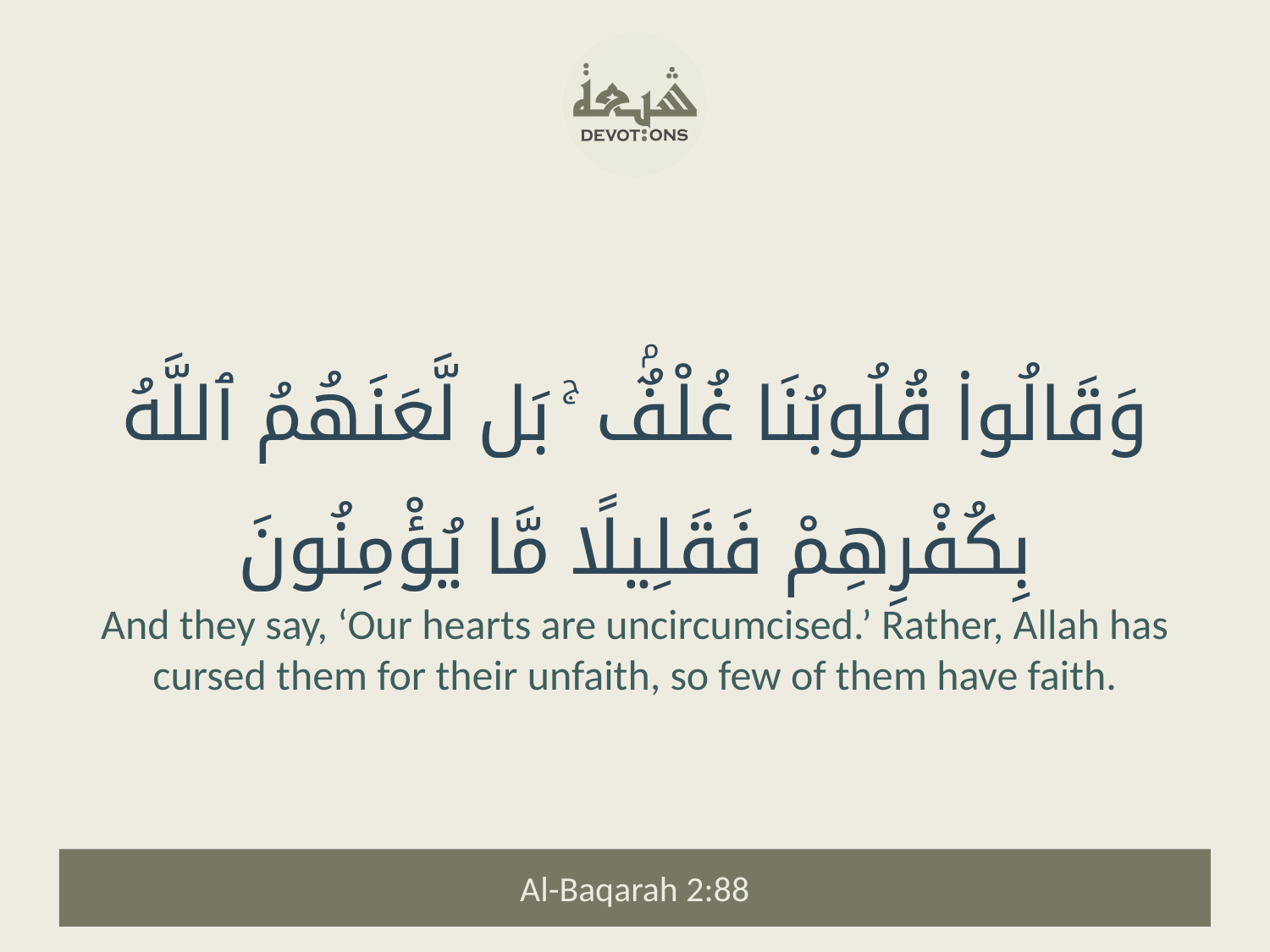

وَقَالُوا۟ قُلُوبُنَا غُلْفٌۢ ۚ بَل لَّعَنَهُمُ ٱللَّهُ بِكُفْرِهِمْ فَقَلِيلًا مَّا يُؤْمِنُونَ
And they say, ‘Our hearts are uncircumcised.’ Rather, Allah has cursed them for their unfaith, so few of them have faith.
Al-Baqarah 2:88